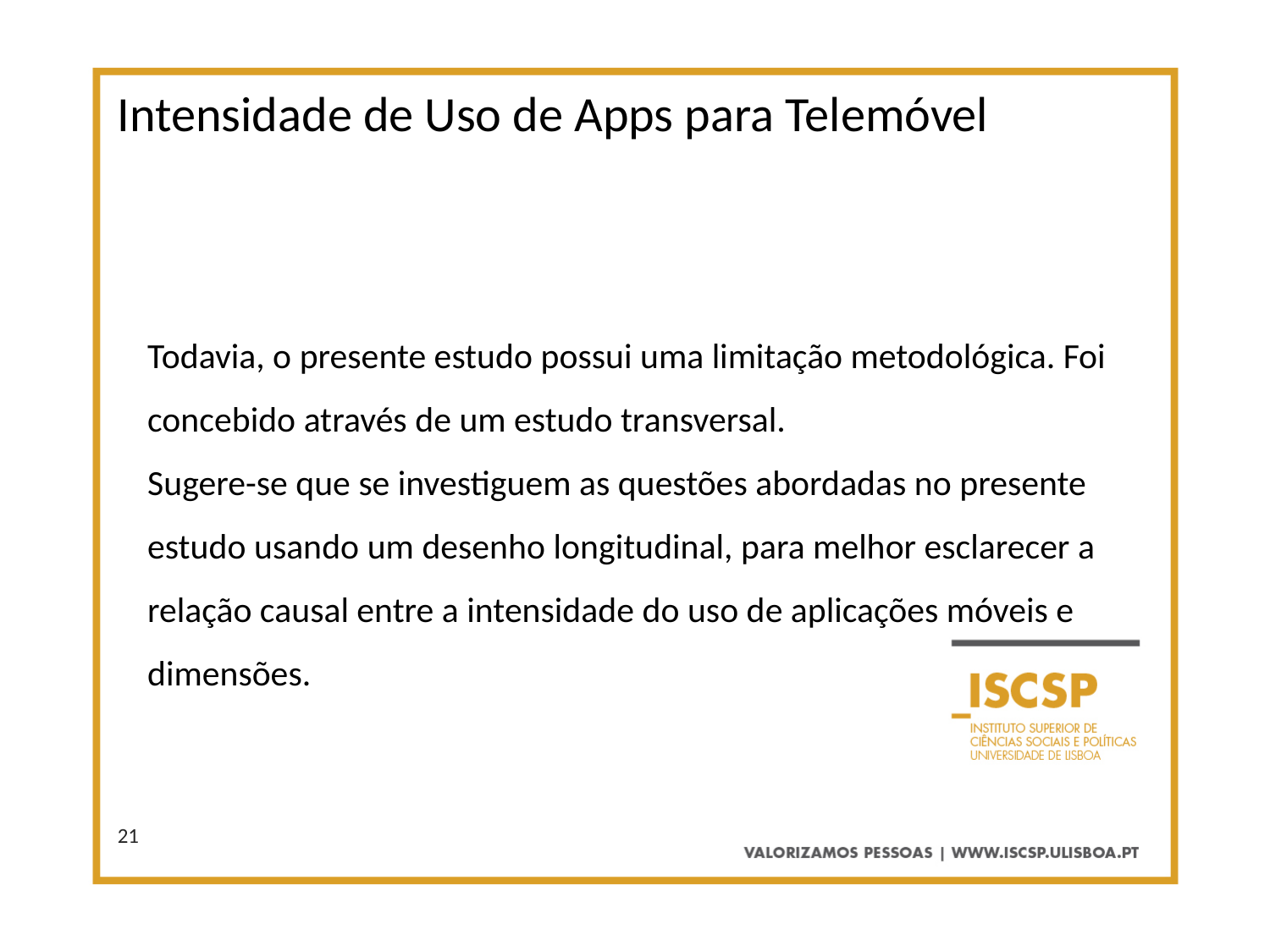

Intensidade de Uso de Apps para Telemóvel
Todavia, o presente estudo possui uma limitação metodológica. Foi concebido através de um estudo transversal.
Sugere-se que se investiguem as questões abordadas no presente estudo usando um desenho longitudinal, para melhor esclarecer a relação causal entre a intensidade do uso de aplicações móveis e dimensões.
21